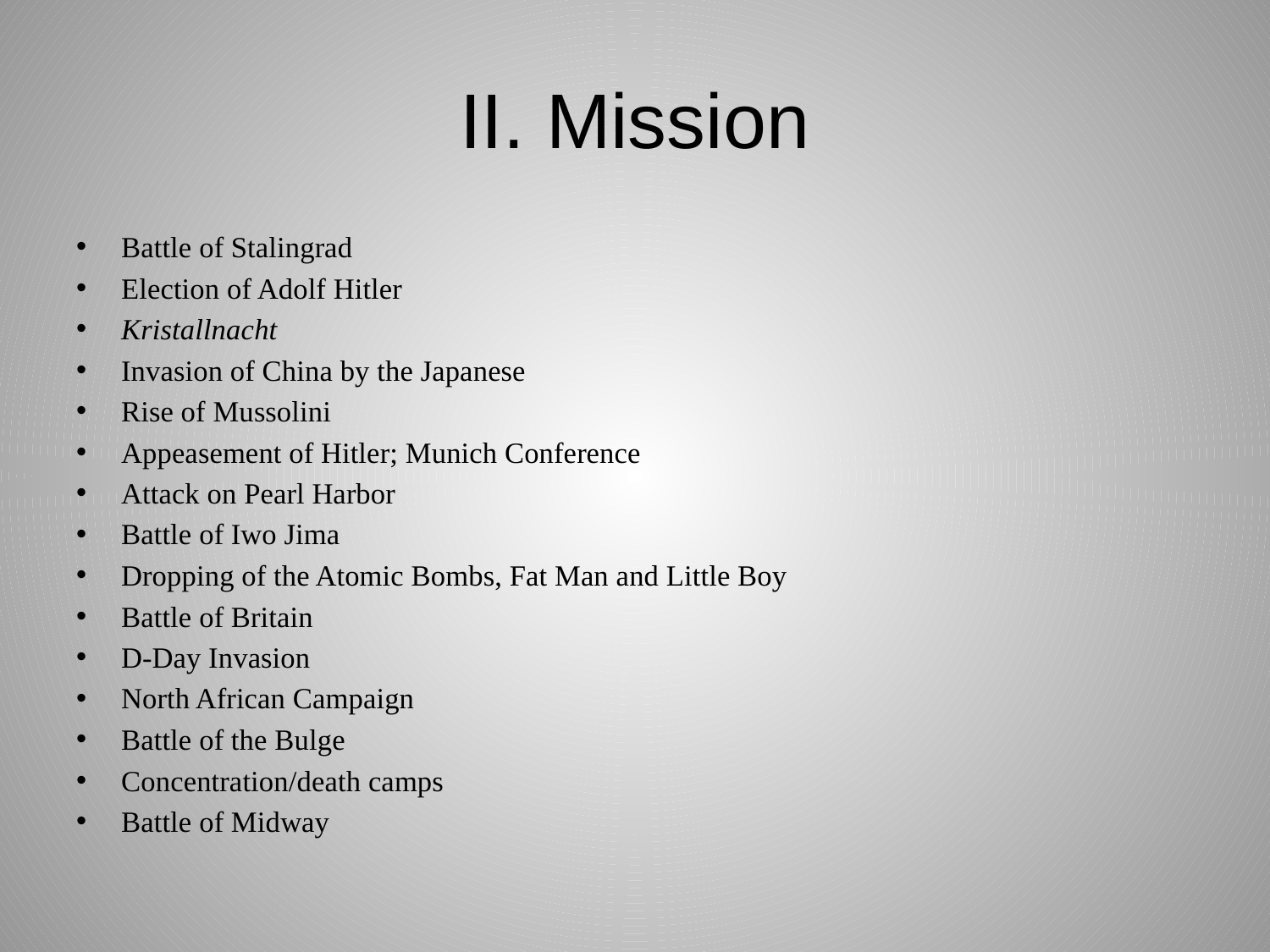

# II. Mission
Battle of Stalingrad
Election of Adolf Hitler
Kristallnacht
Invasion of China by the Japanese
Rise of Mussolini
Appeasement of Hitler; Munich Conference
Attack on Pearl Harbor
Battle of Iwo Jima
Dropping of the Atomic Bombs, Fat Man and Little Boy
Battle of Britain
D-Day Invasion
North African Campaign
Battle of the Bulge
Concentration/death camps
Battle of Midway